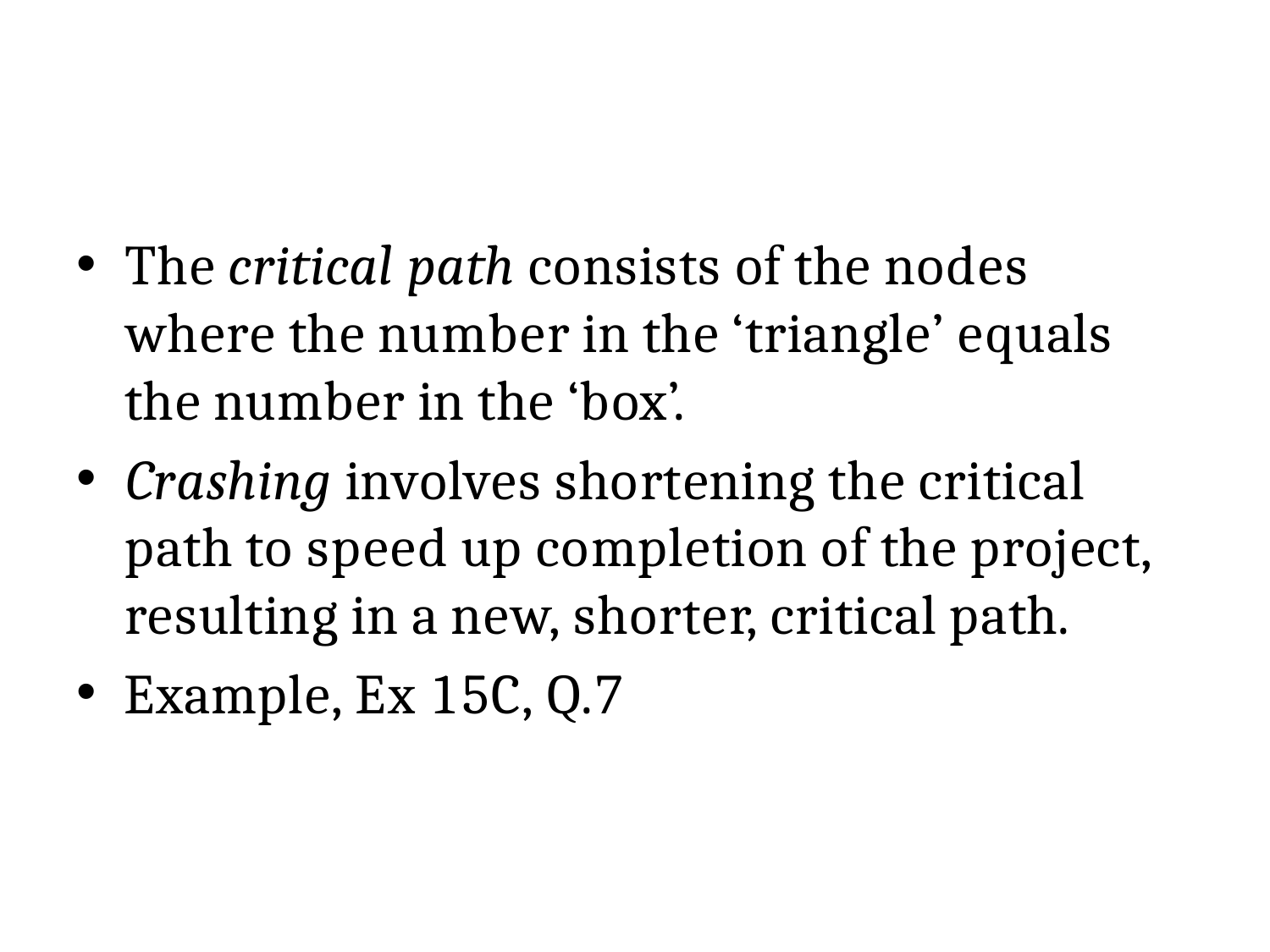

#
The critical path consists of the nodes where the number in the ‘triangle’ equals the number in the ‘box’.
Crashing involves shortening the critical path to speed up completion of the project, resulting in a new, shorter, critical path.
Example, Ex 15C, Q.7